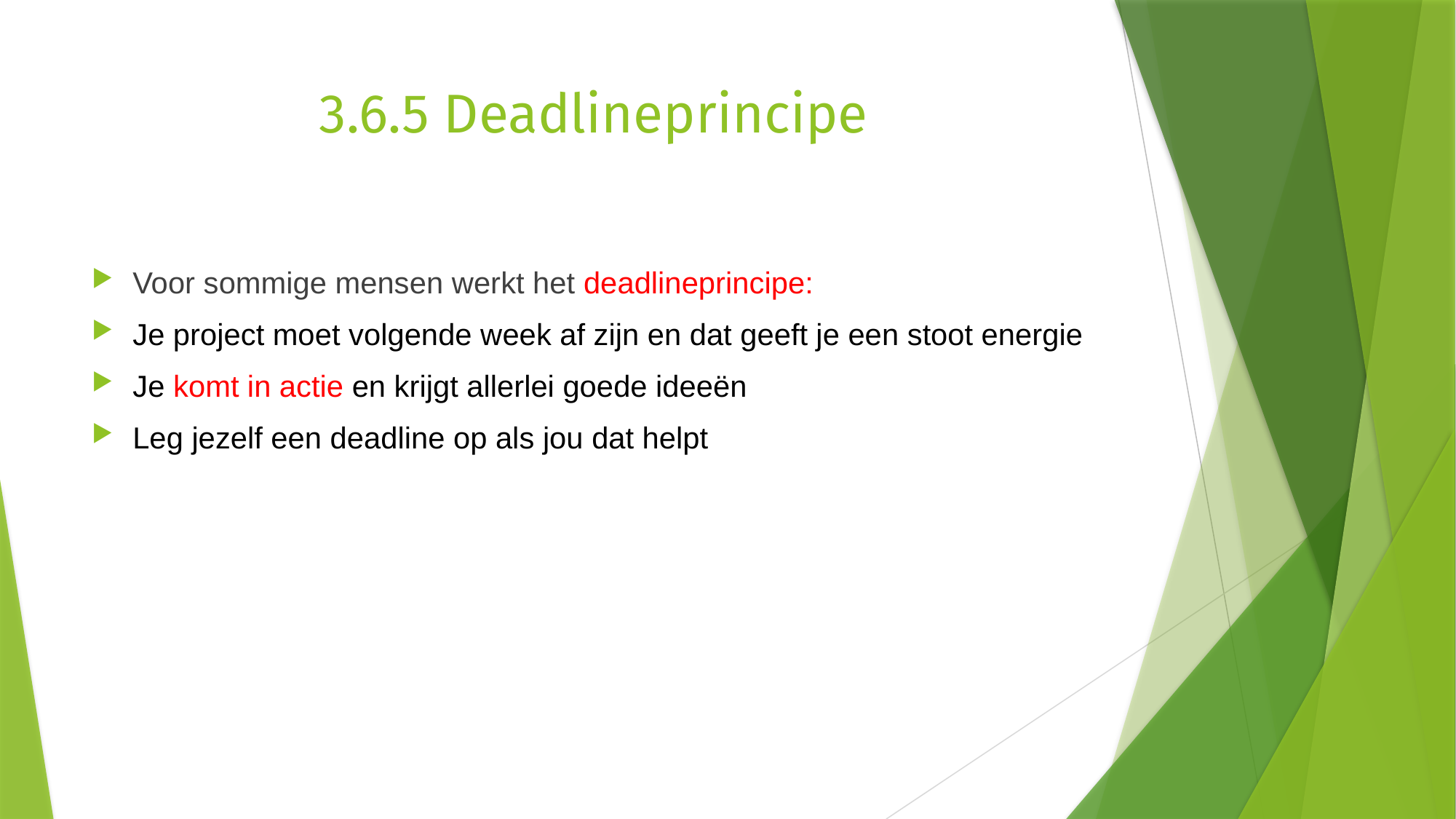

# 3.6.5 Deadlineprincipe
Voor sommige mensen werkt het deadlineprincipe:
Je project moet volgende week af zijn en dat geeft je een stoot energie
Je komt in actie en krijgt allerlei goede ideeën
Leg jezelf een deadline op als jou dat helpt